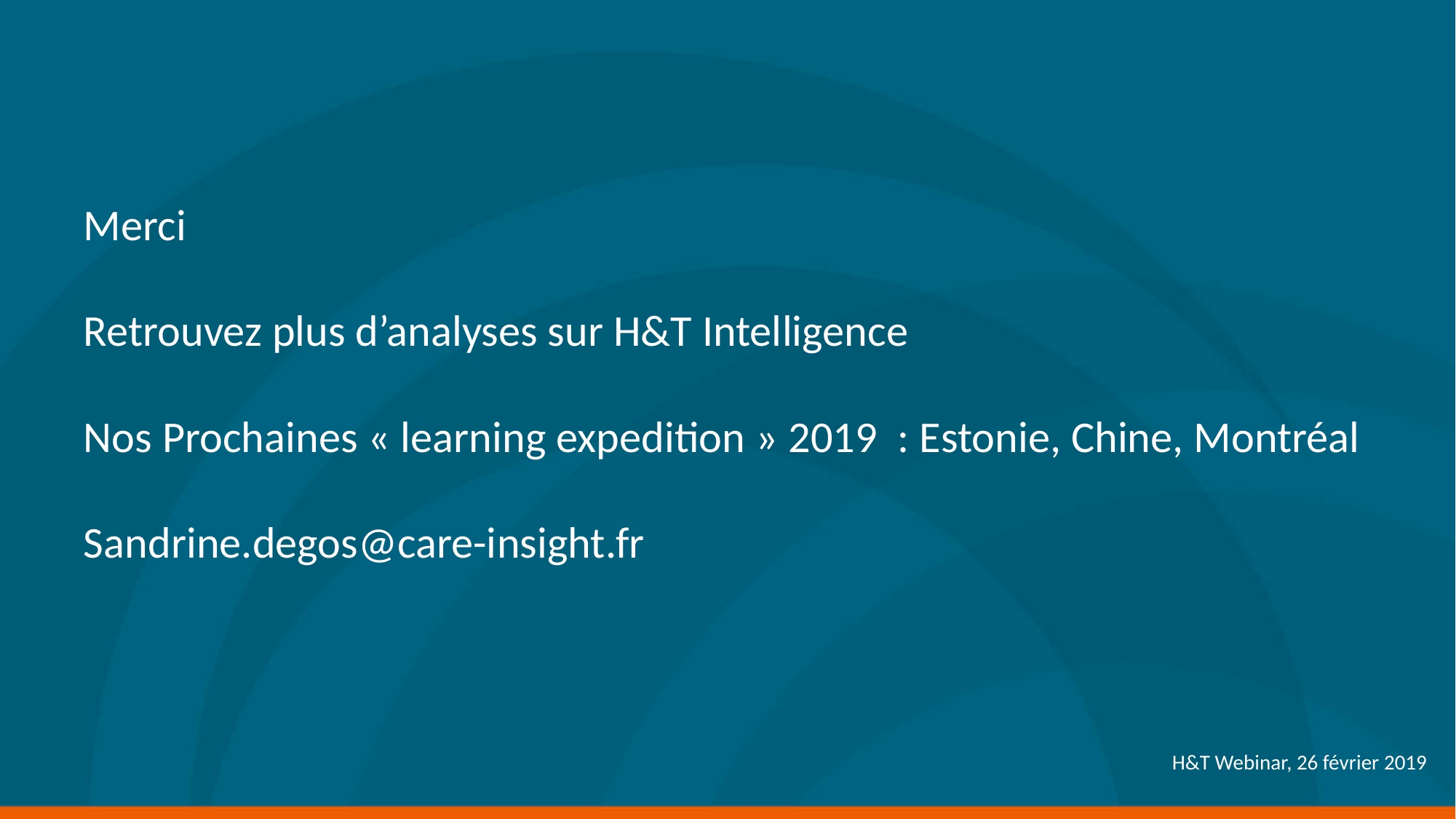

Merci
Retrouvez plus d’analyses sur H&T Intelligence
Nos Prochaines « learning expedition » 2019  : Estonie, Chine, Montréal
Sandrine.degos@care-insight.fr
H&T Webinar, 26 février 2019